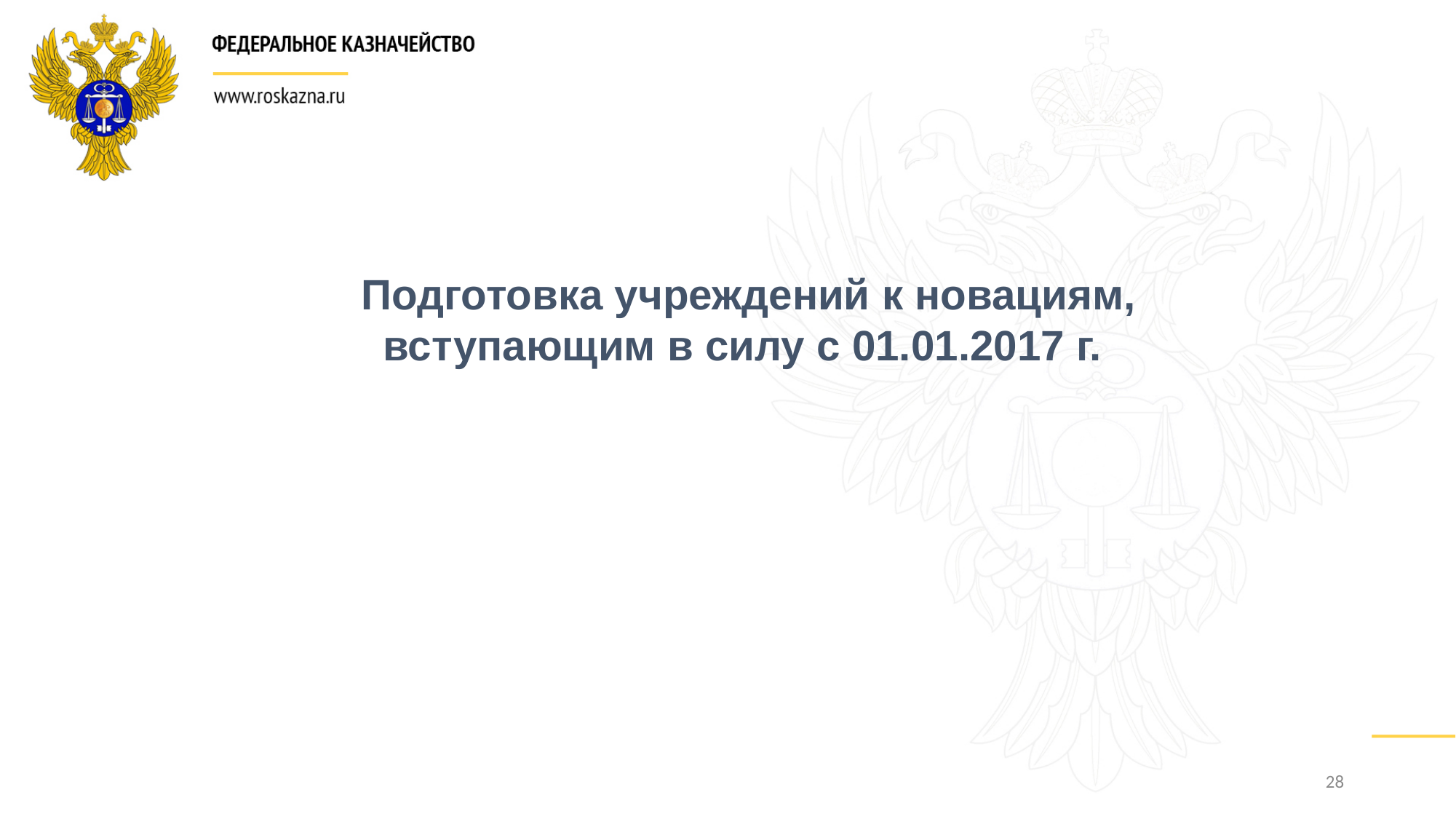

Подготовка учреждений к новациям, вступающим в силу с 01.01.2017 г.
28